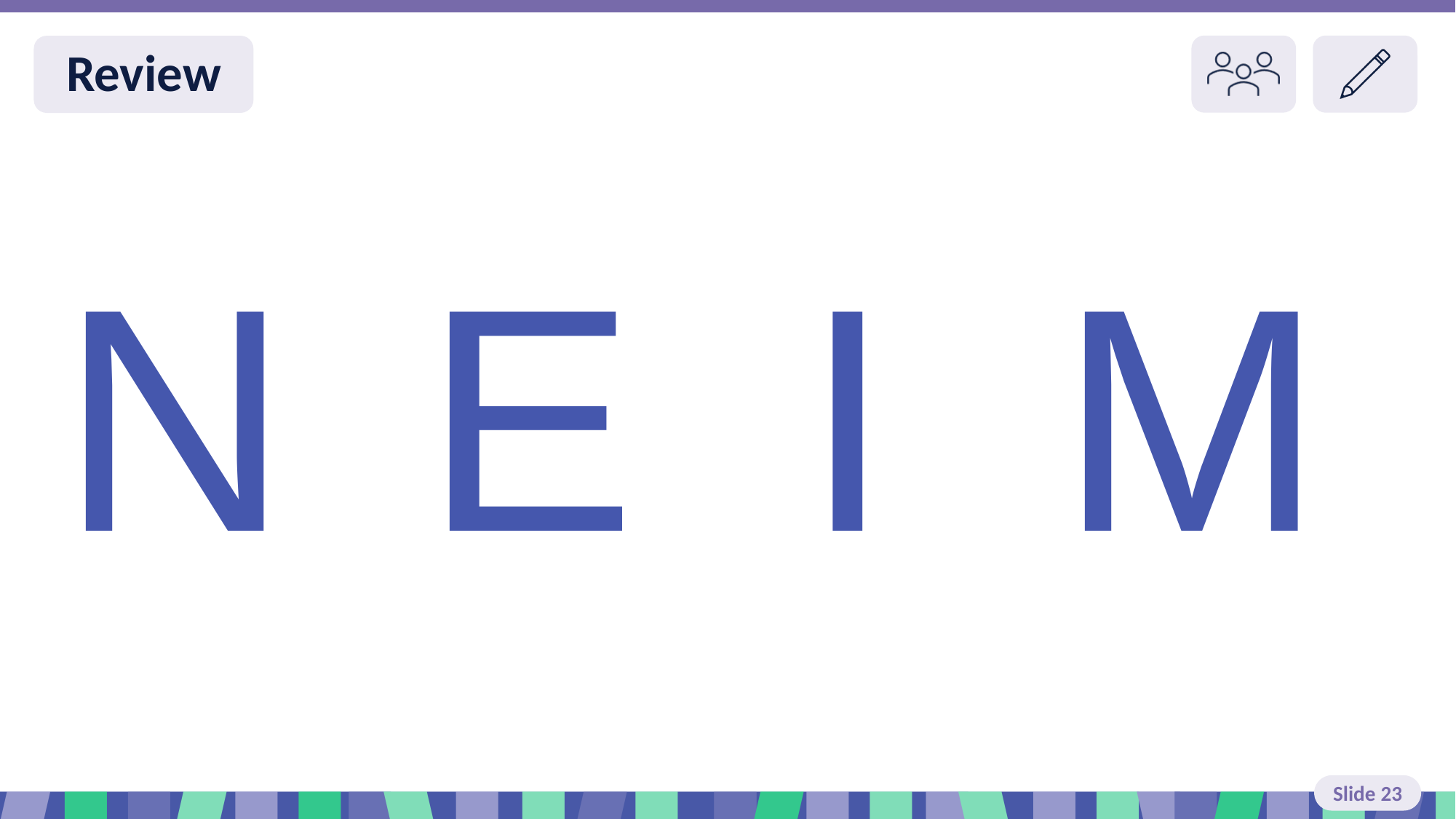

# Slide 23 Review
E
M
N
I